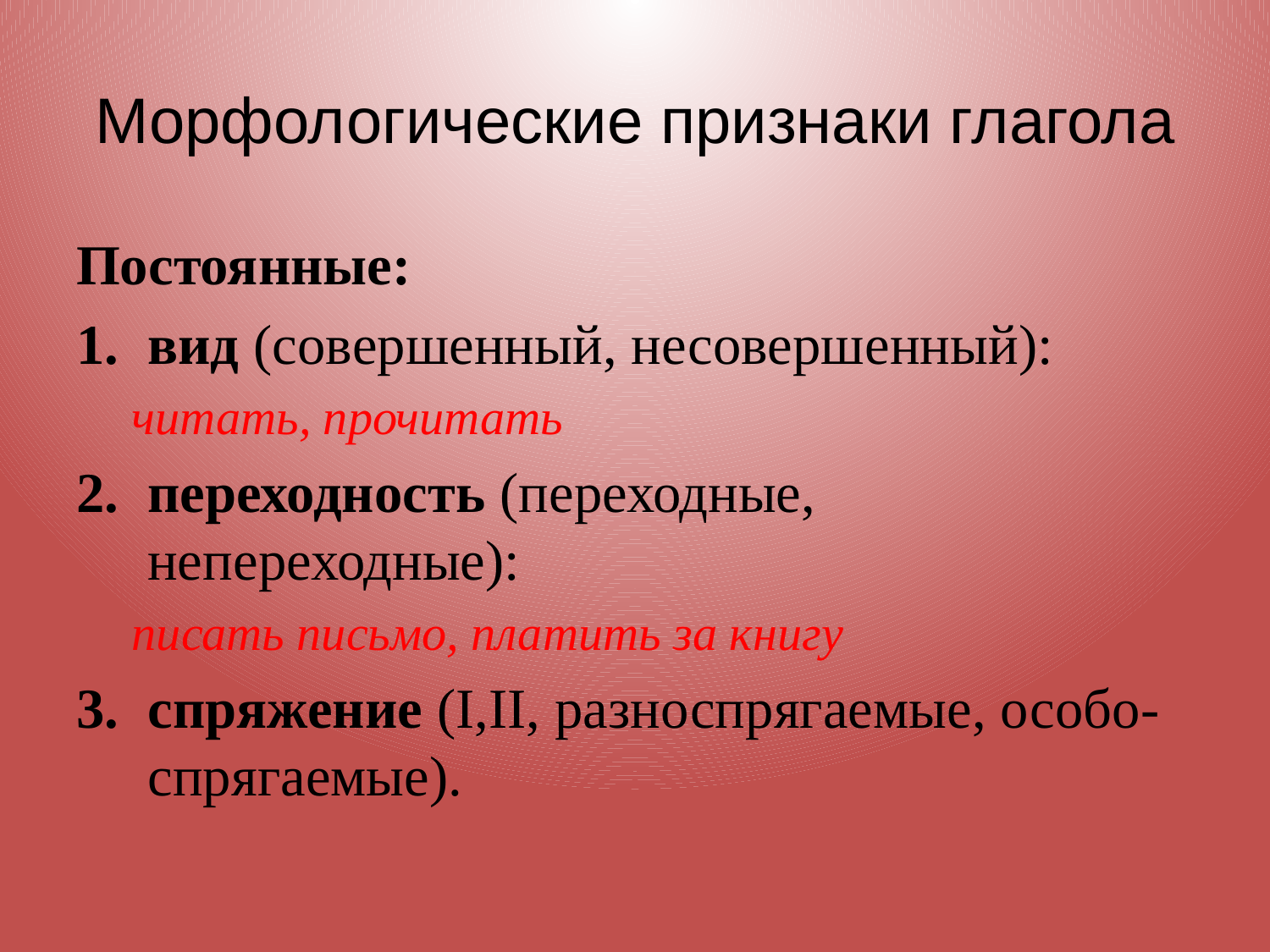

# Морфологические признаки глагола
Постоянные:
вид (совершенный, несовершенный):
читать, прочитать
переходность (переходные, непереходные):
писать письмо, платить за книгу
спряжение (I,II, разноспрягаемые, особо-спрягаемые).